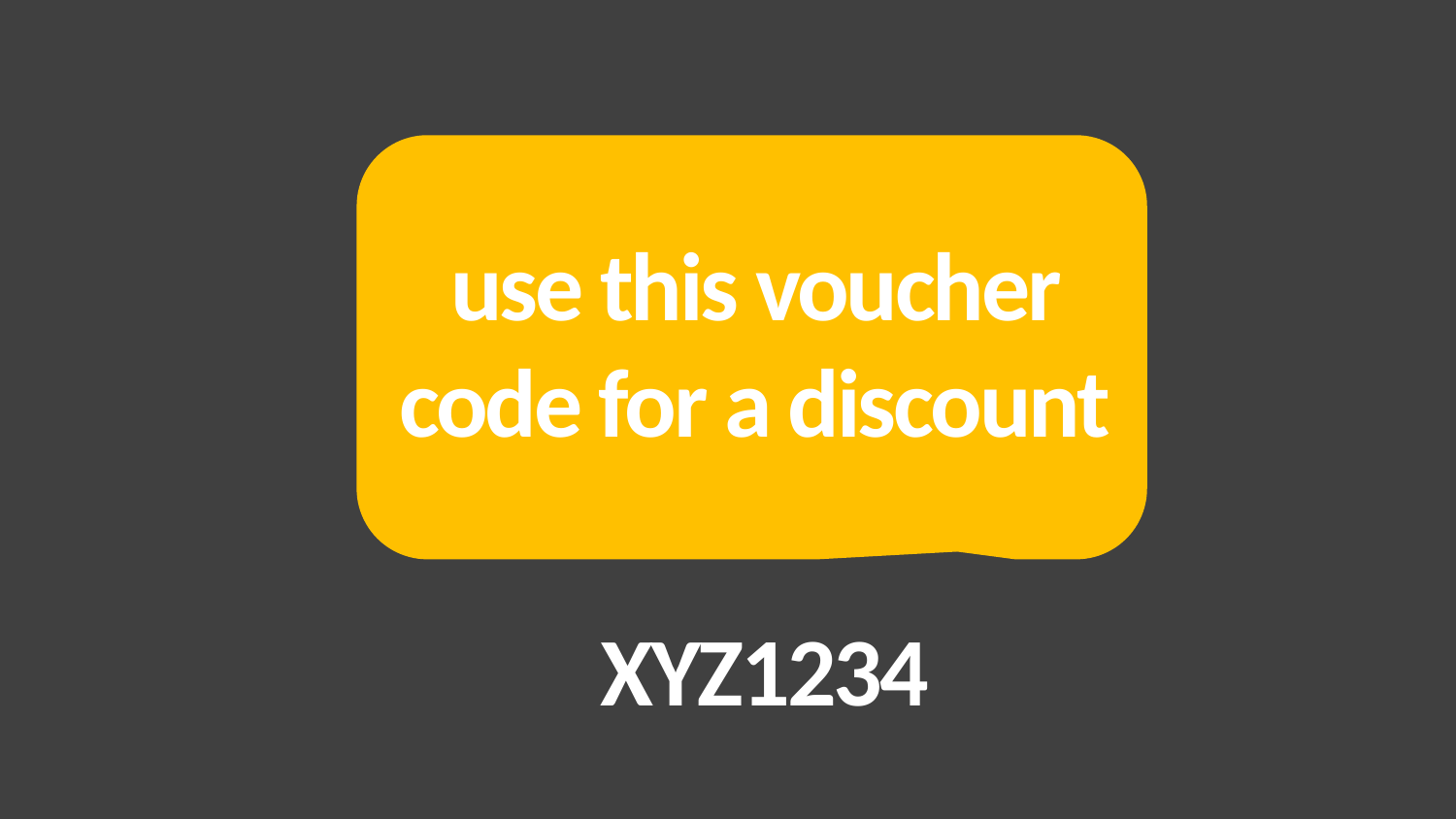

use this voucher code for a discount
XYZ1234